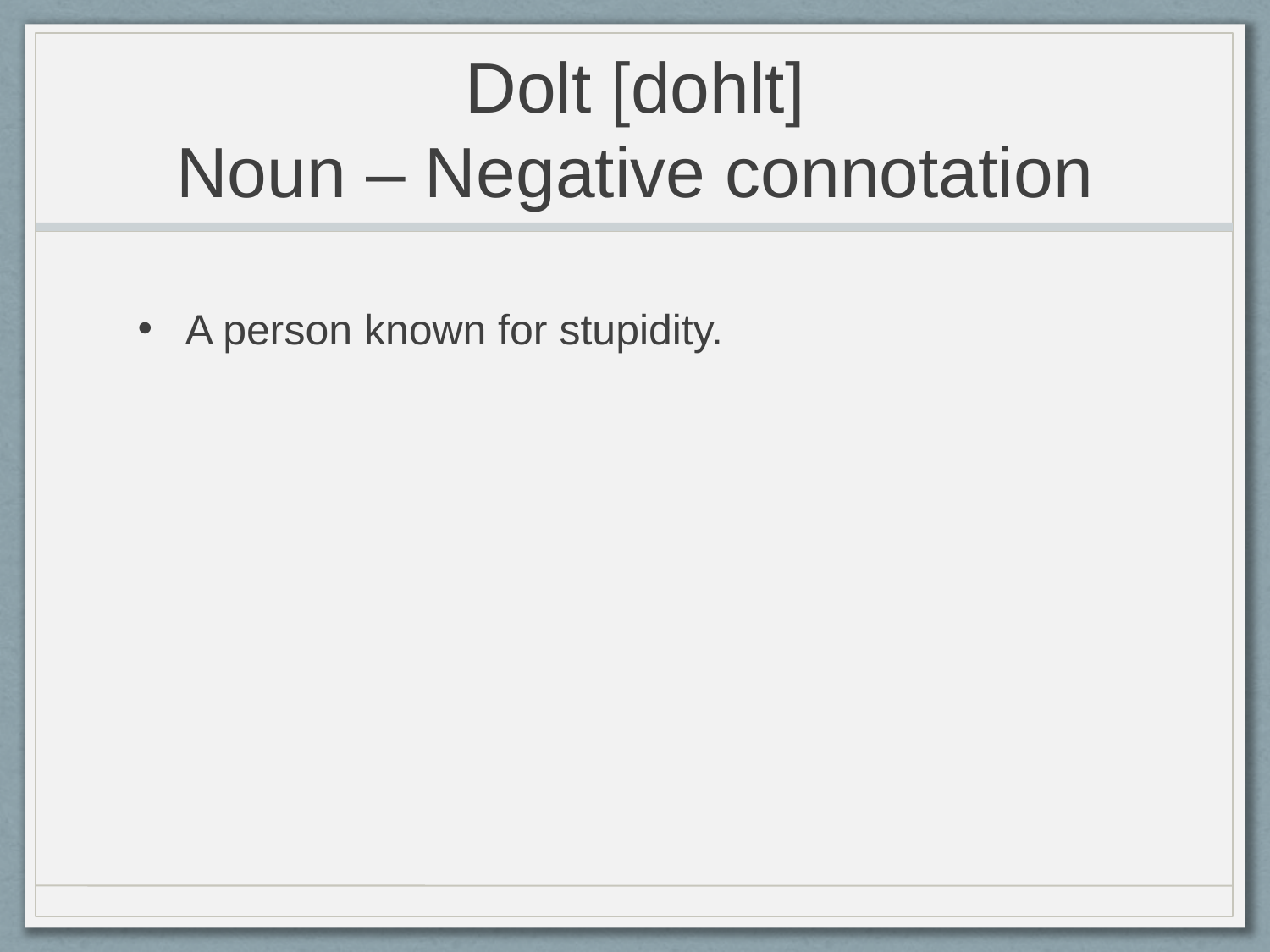

# Dolt [dohlt] Noun – Negative connotation
A person known for stupidity.